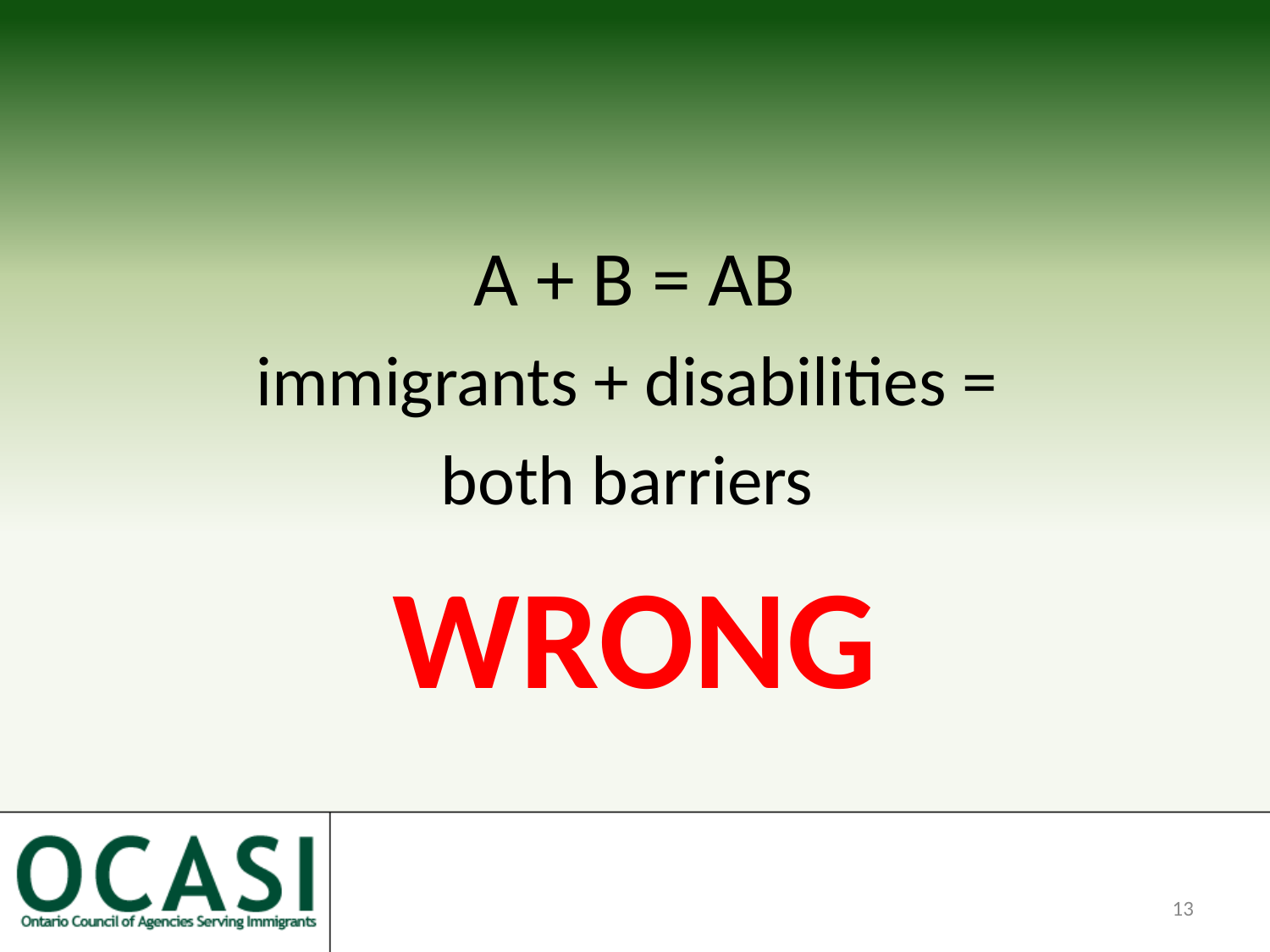

#
A + B = AB
immigrants + disabilities =
both barriers
WRONG

13